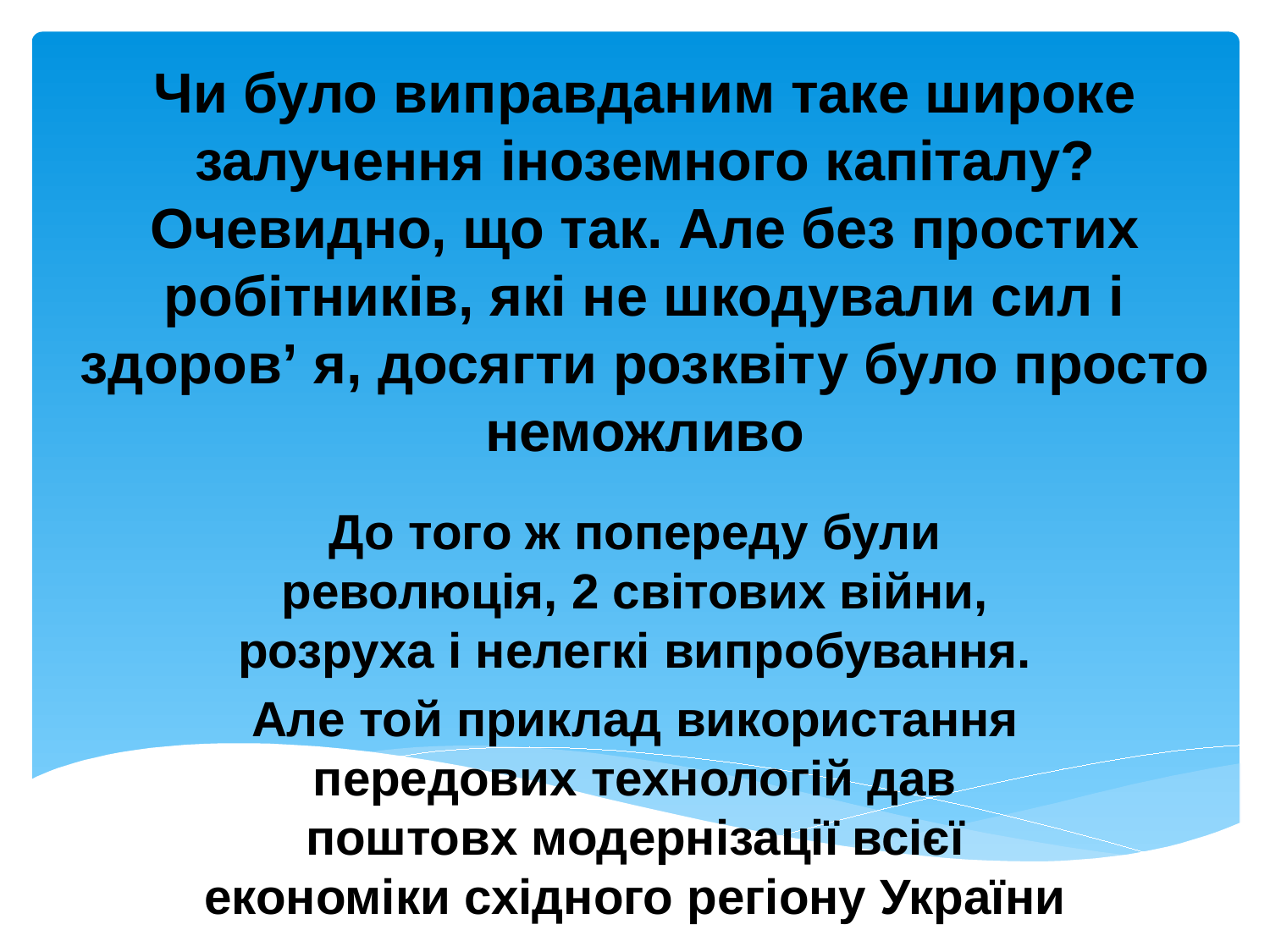

# Чи було виправданим таке широке залучення іноземного капіталу? Очевидно, що так. Але без простих робітників, які не шкодували сил і здоров’ я, досягти розквіту було просто неможливо
До того ж попереду були революція, 2 світових війни, розруха і нелегкі випробування.
Але той приклад використання передових технологій дав поштовх модернізації всієї економіки східного регіону України